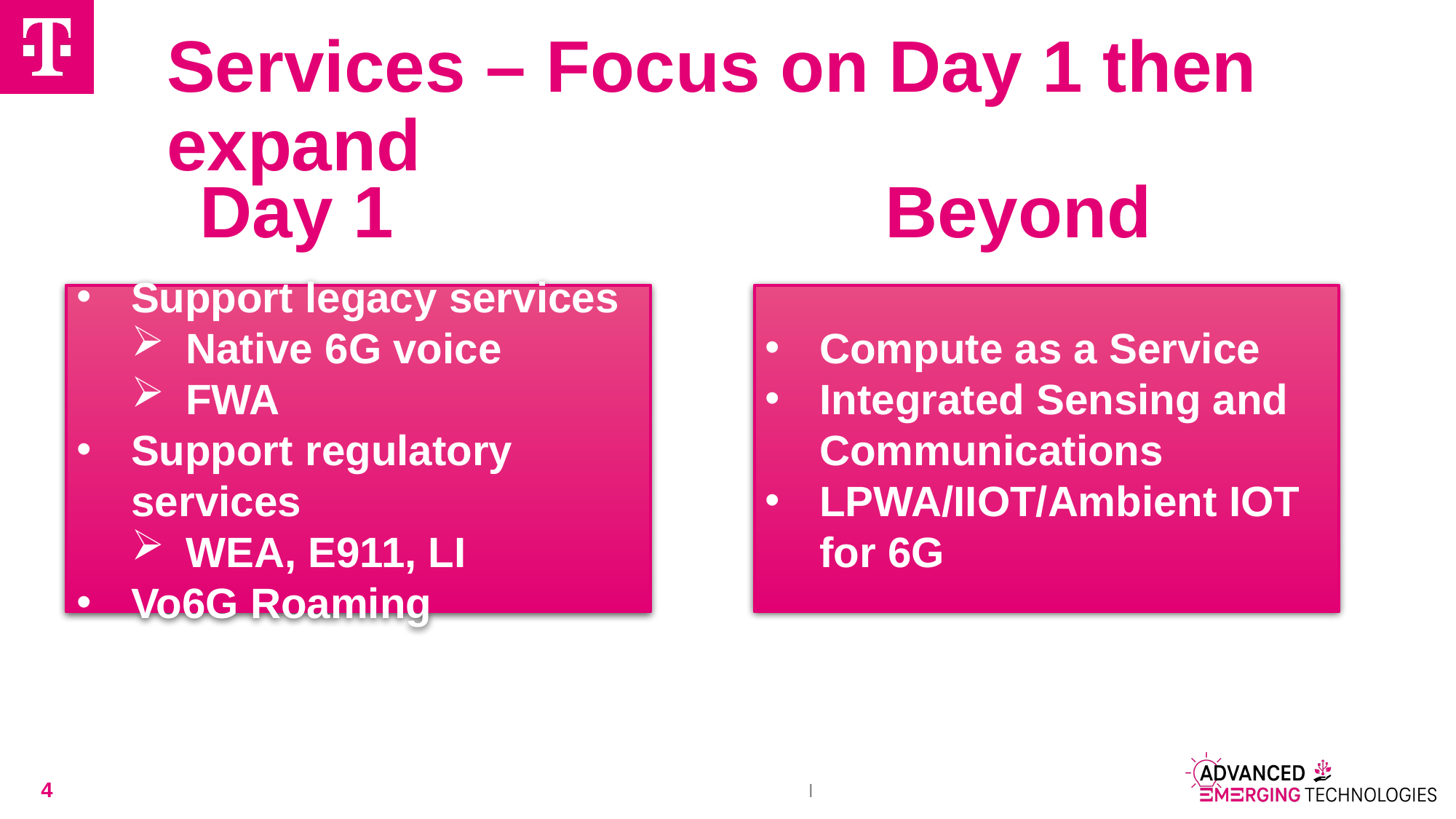

Services – Focus on Day 1 then expand
Beyond
Day 1
Support legacy services
Native 6G voice
FWA
Support regulatory services
WEA, E911, LI
Vo6G Roaming
Compute as a Service
Integrated Sensing and Communications
LPWA/IIOT/Ambient IOT for 6G